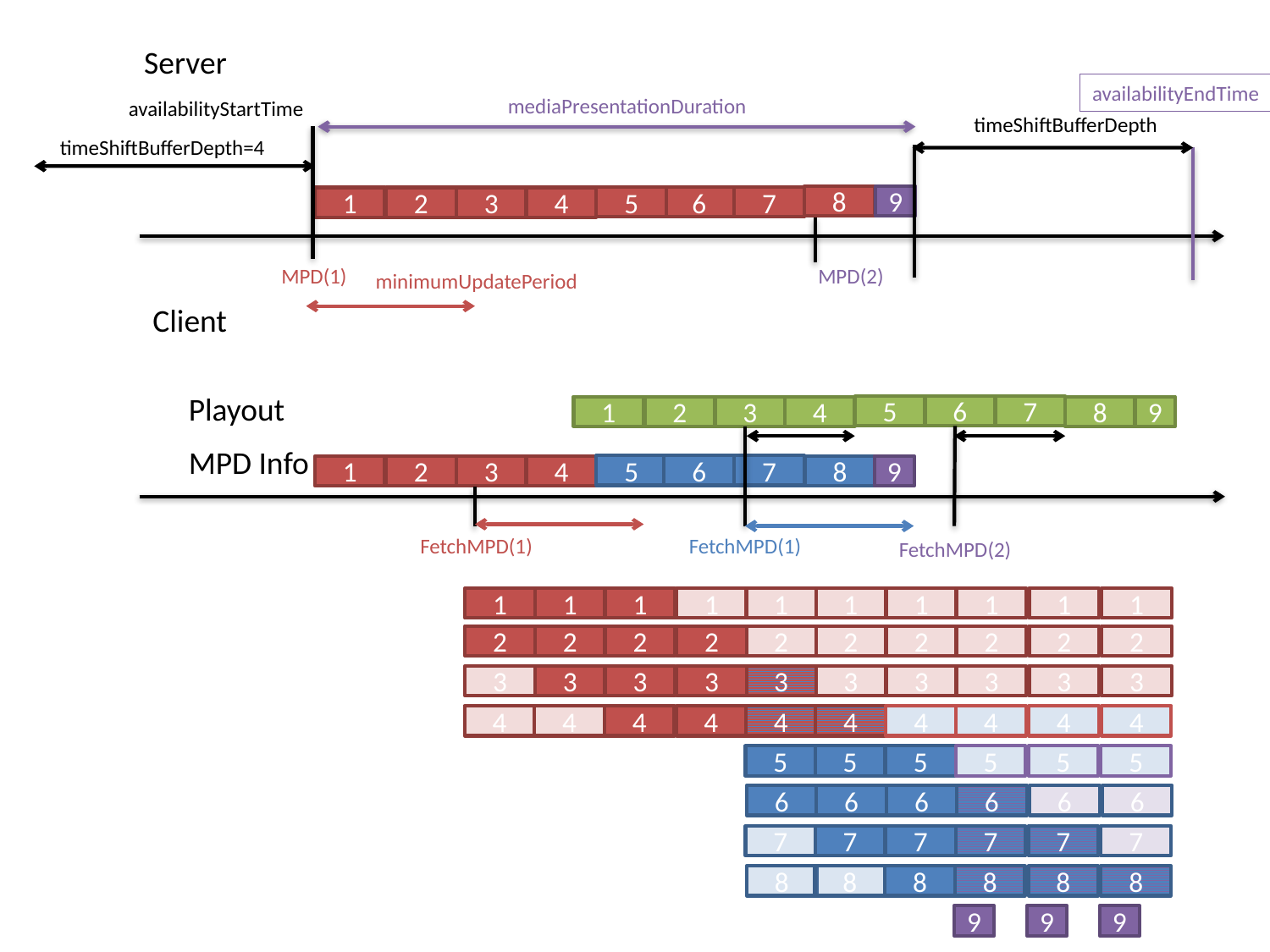

Server
availabilityEndTime
timeShiftBufferDepth
9
MPD(2)
mediaPresentationDuration
availabilityStartTime
1

2
MPD(1)
minimumUpdatePeriod
timeShiftBufferDepth=4
8
5
6
7
3
4
Client
Playout
5
7
FetchMPD(2)
6
1

2
4
FetchMPD(1)
3
8
9
MPD Info
5
6
7
8
1

2
3
4
9
FetchMPD(1)
1
2
3
4
1
2
3
4
1
2
3
4
1
2
3
4
1
2
3
4
5
6
7
8
1
2
3
4
5
6
7
8
1
2
3
4
5
6
7
8
1
2
3
4
5
6
7
8
9
1
2
3
4
5
6
7
8
9
1
2
3
4
5
6
7
8
9